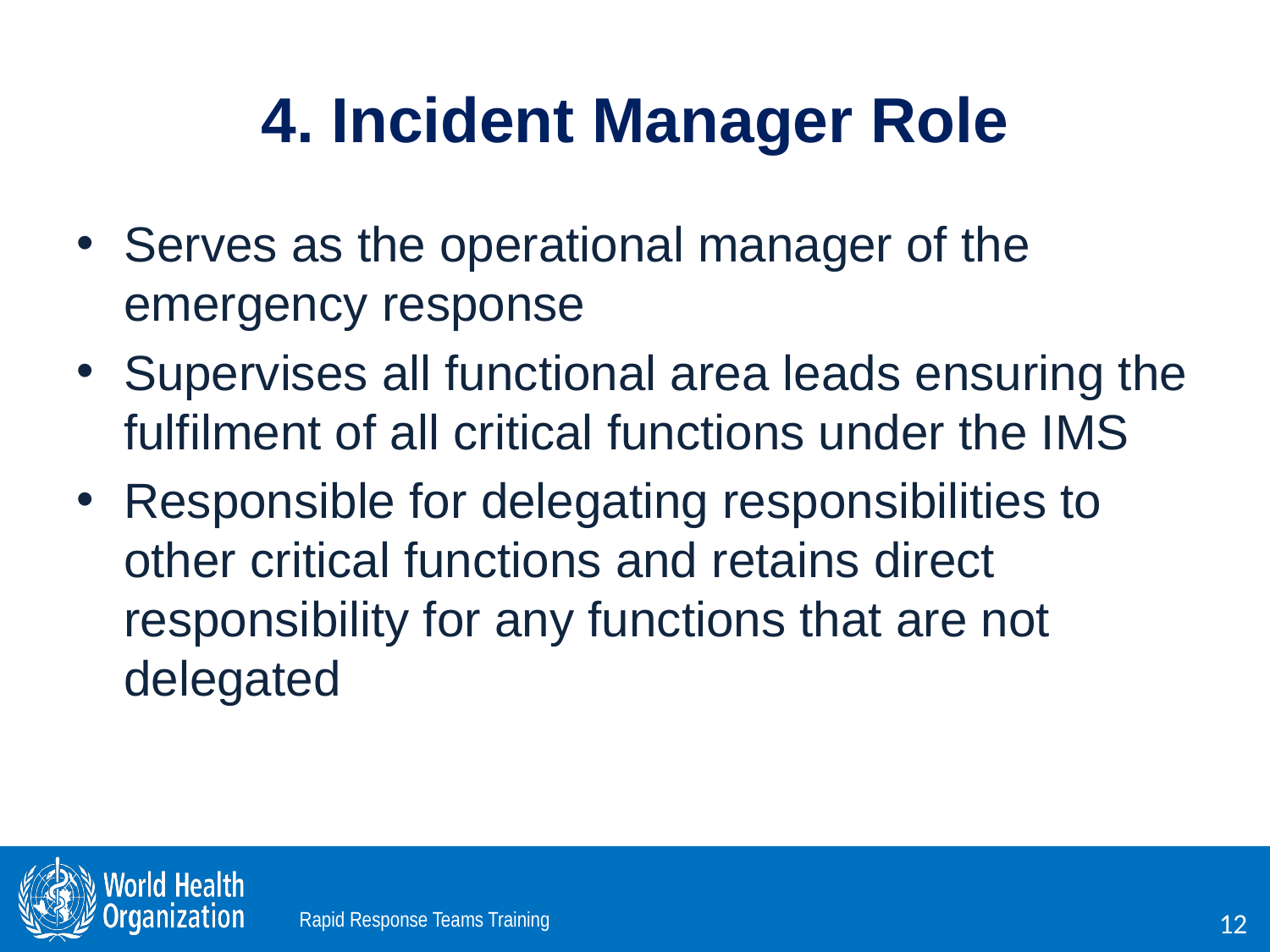

# 4. Incident Manager Role
Serves as the operational manager of the emergency response
Supervises all functional area leads ensuring the fulfilment of all critical functions under the IMS
Responsible for delegating responsibilities to other critical functions and retains direct responsibility for any functions that are not delegated